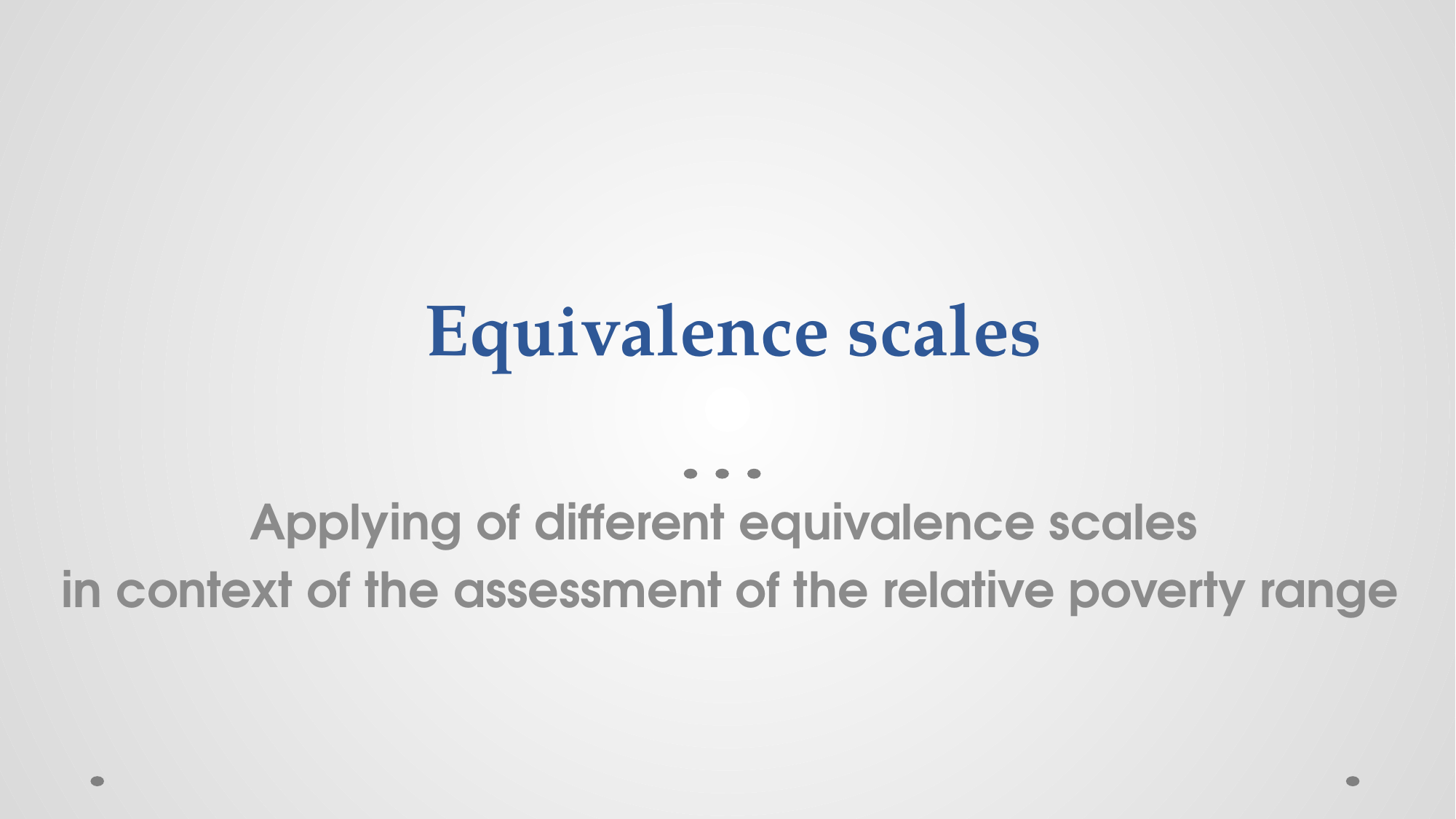

# Equivalence scales
Applying of different equivalence scales
in context of the assessment of the relative poverty range